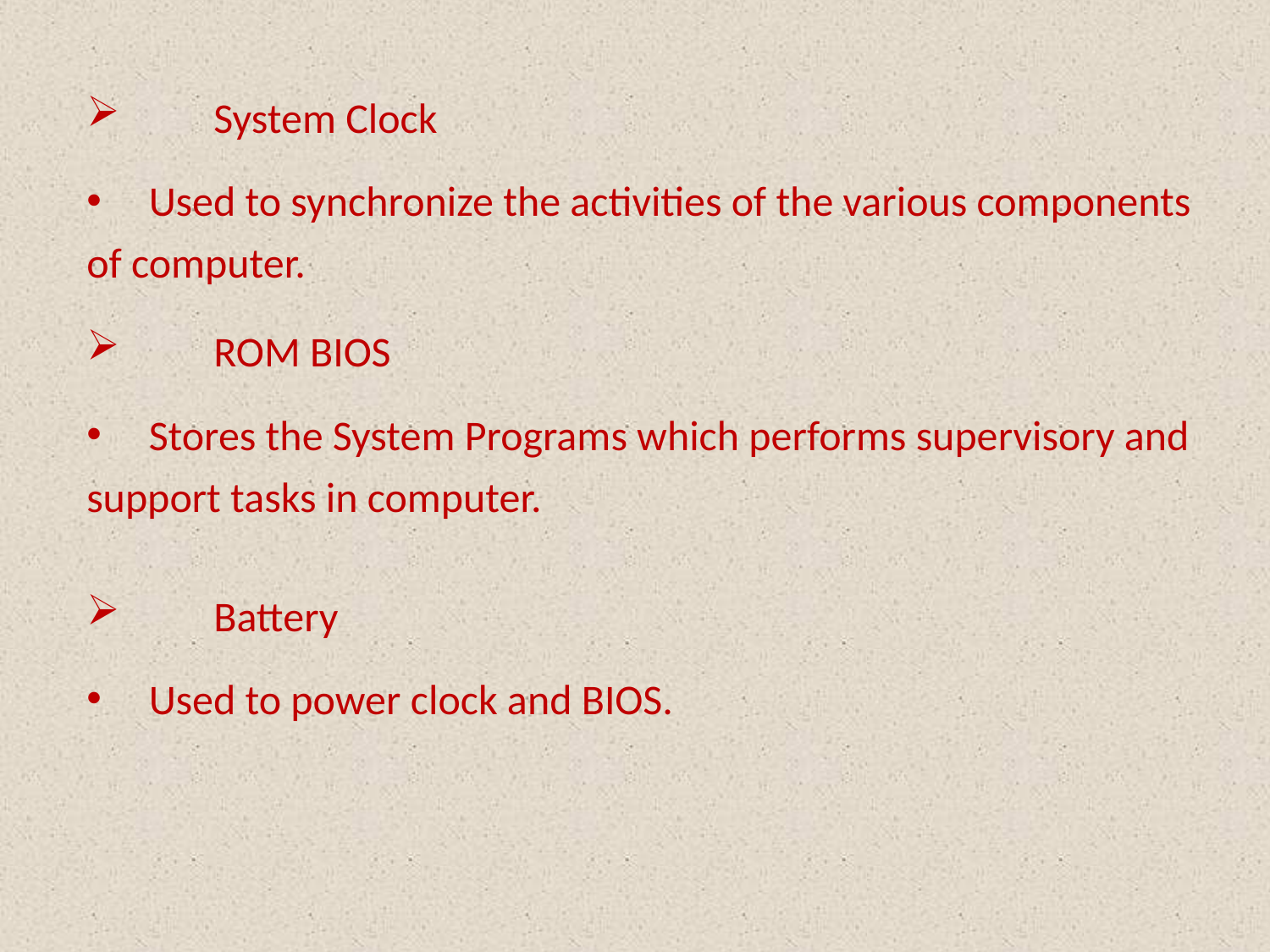

System Clock
     Used to synchronize the activities of the various components of computer.
 	ROM BIOS
     Stores the System Programs which performs supervisory and support tasks in computer.
 	Battery
     Used to power clock and BIOS.